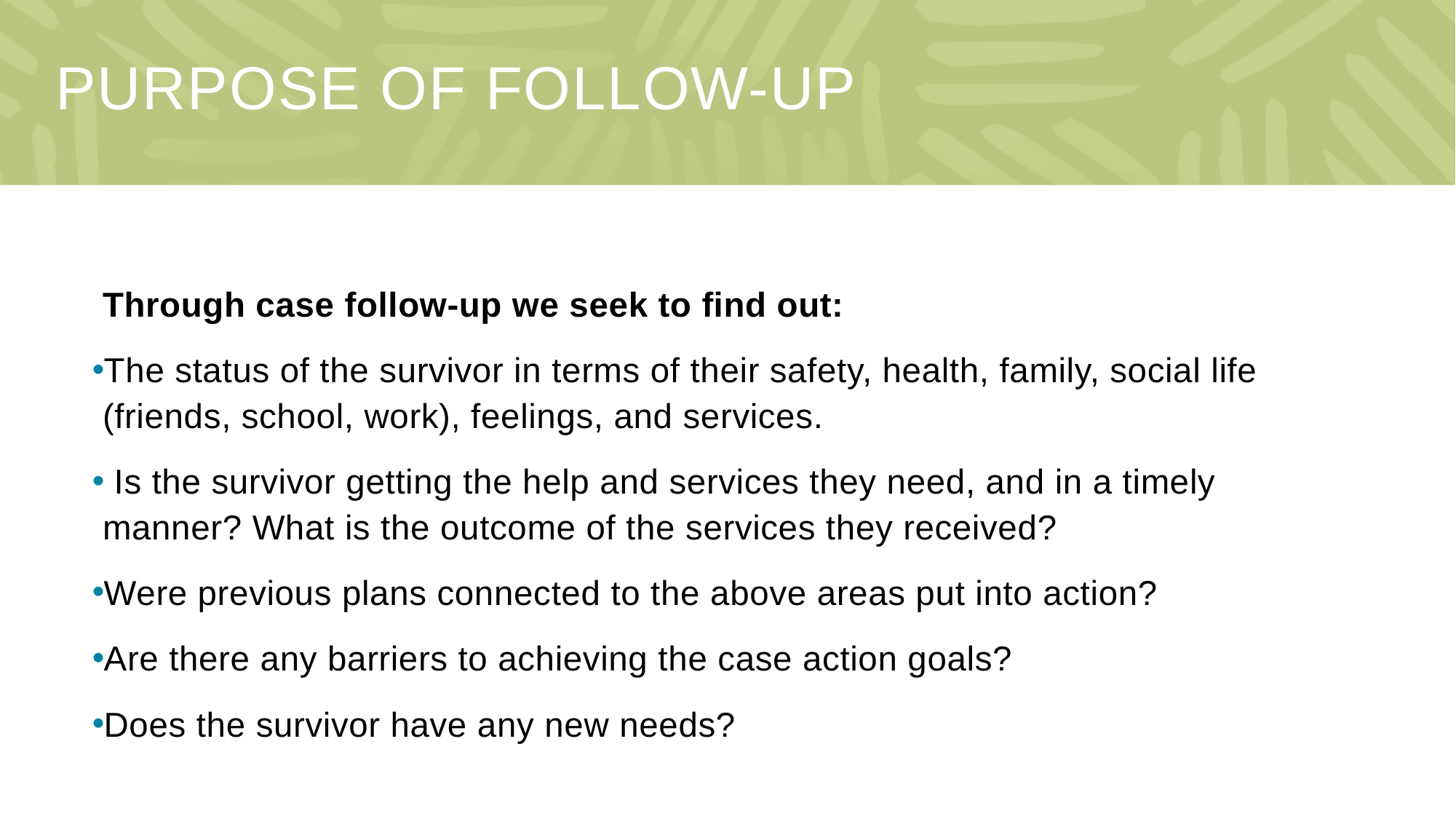

# Purpose of follow-up
Through case follow-up we seek to find out:
The status of the survivor in terms of their safety, health, family, social life (friends, school, work), feelings, and services.
 Is the survivor getting the help and services they need, and in a timely manner? What is the outcome of the services they received?
Were previous plans connected to the above areas put into action?
Are there any barriers to achieving the case action goals?
Does the survivor have any new needs?